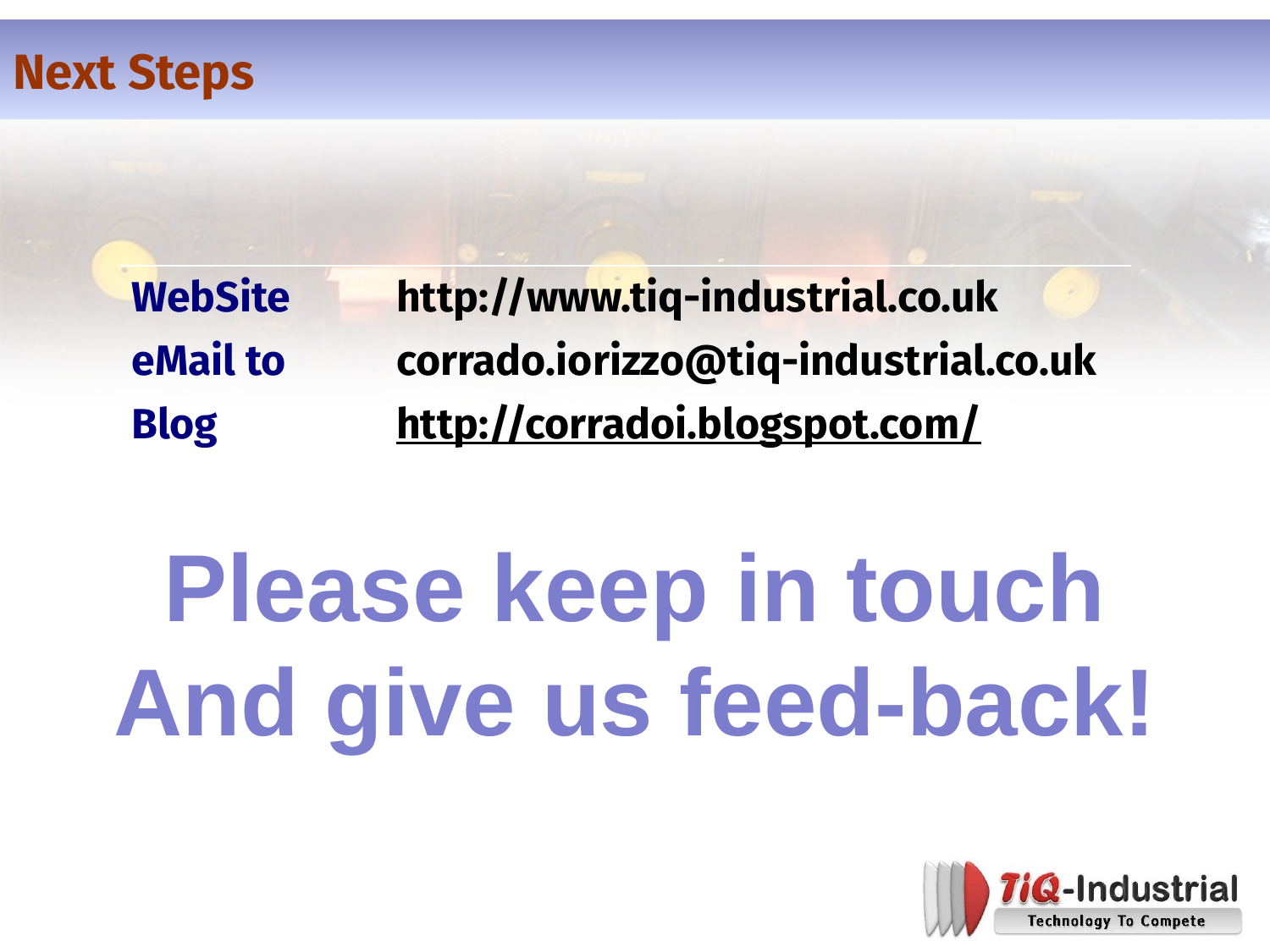

# Next Steps
| WebSite | http://www.tiq-industrial.co.uk |
| --- | --- |
| eMail to | corrado.iorizzo@tiq-industrial.co.uk |
| Blog | http://corradoi.blogspot.com/ |
Please keep in touch
And give us feed-back!